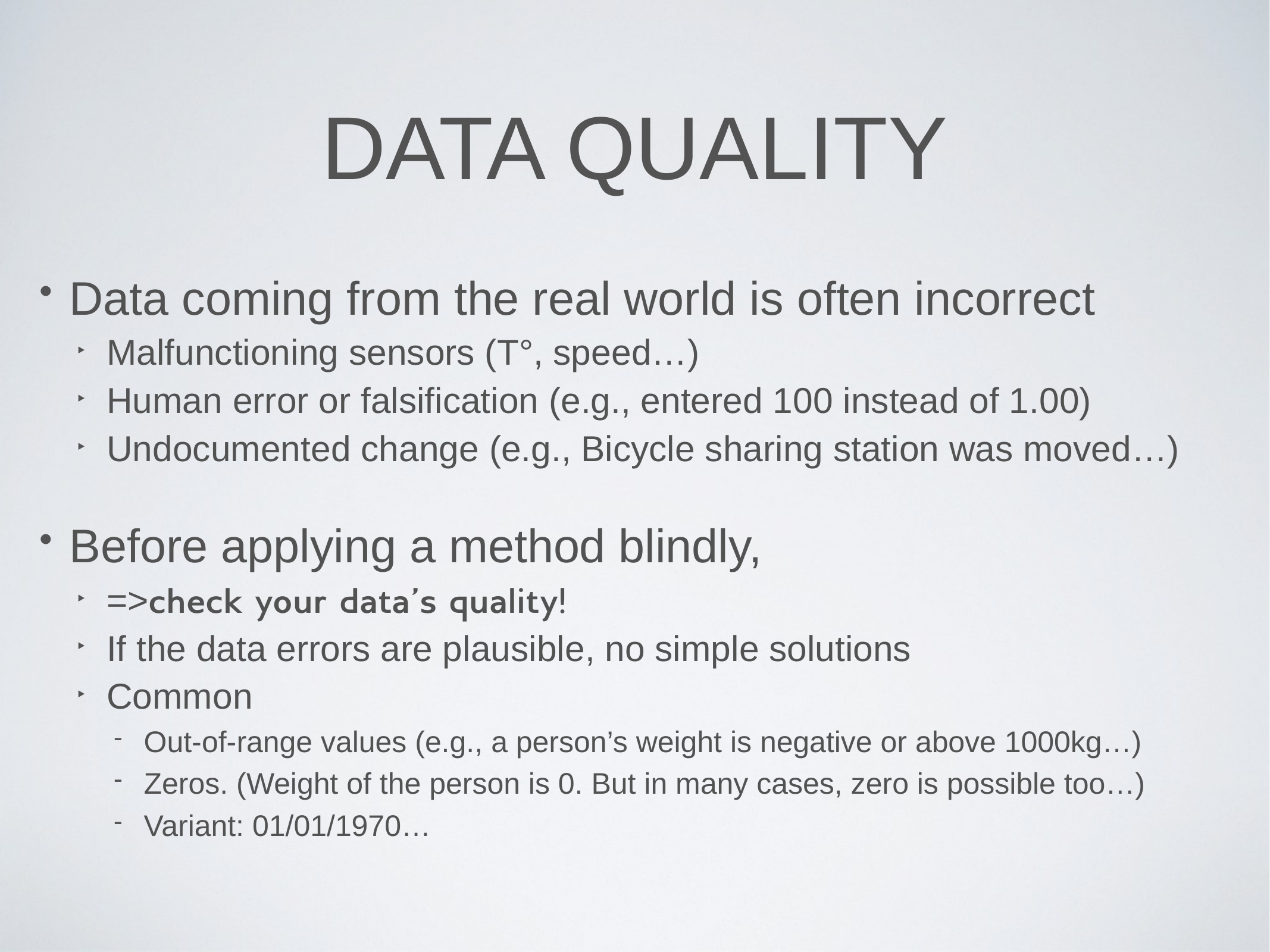

# Data quality
Data coming from the real world is often incorrect
Malfunctioning sensors (T°, speed…)
Human error or falsification (e.g., entered 100 instead of 1.00)
Undocumented change (e.g., Bicycle sharing station was moved…)
Before applying a method blindly,
=>check your data’s quality!
If the data errors are plausible, no simple solutions
Common
Out-of-range values (e.g., a person’s weight is negative or above 1000kg…)
Zeros. (Weight of the person is 0. But in many cases, zero is possible too…)
Variant: 01/01/1970…